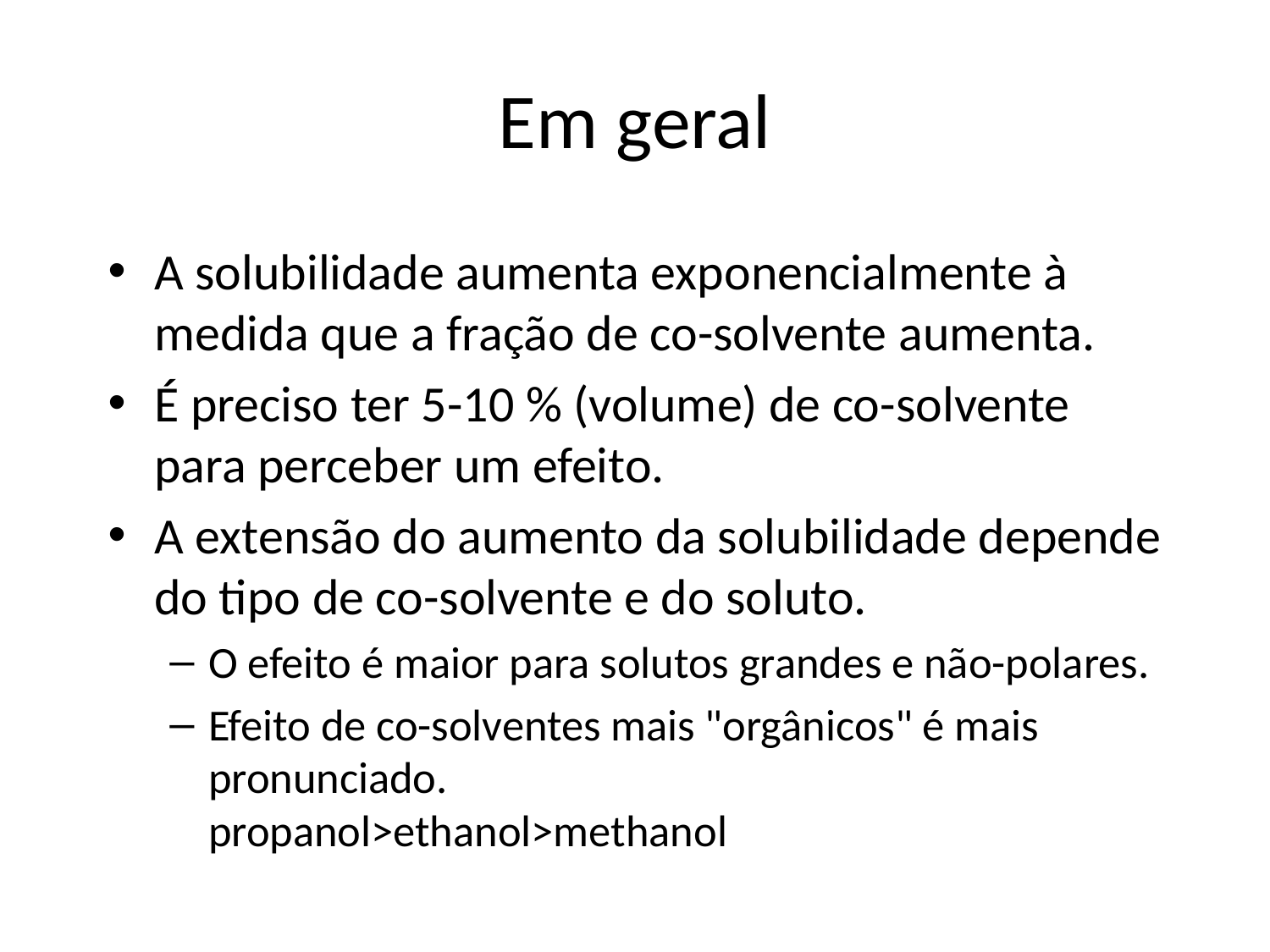

# Em geral
A solubilidade aumenta exponencialmente à medida que a fração de co-solvente aumenta.
É preciso ter 5-10 % (volume) de co-solvente para perceber um efeito.
A extensão do aumento da solubilidade depende do tipo de co-solvente e do soluto.
O efeito é maior para solutos grandes e não-polares.
Efeito de co-solventes mais "orgânicos" é mais pronunciado.
propanol>ethanol>methanol